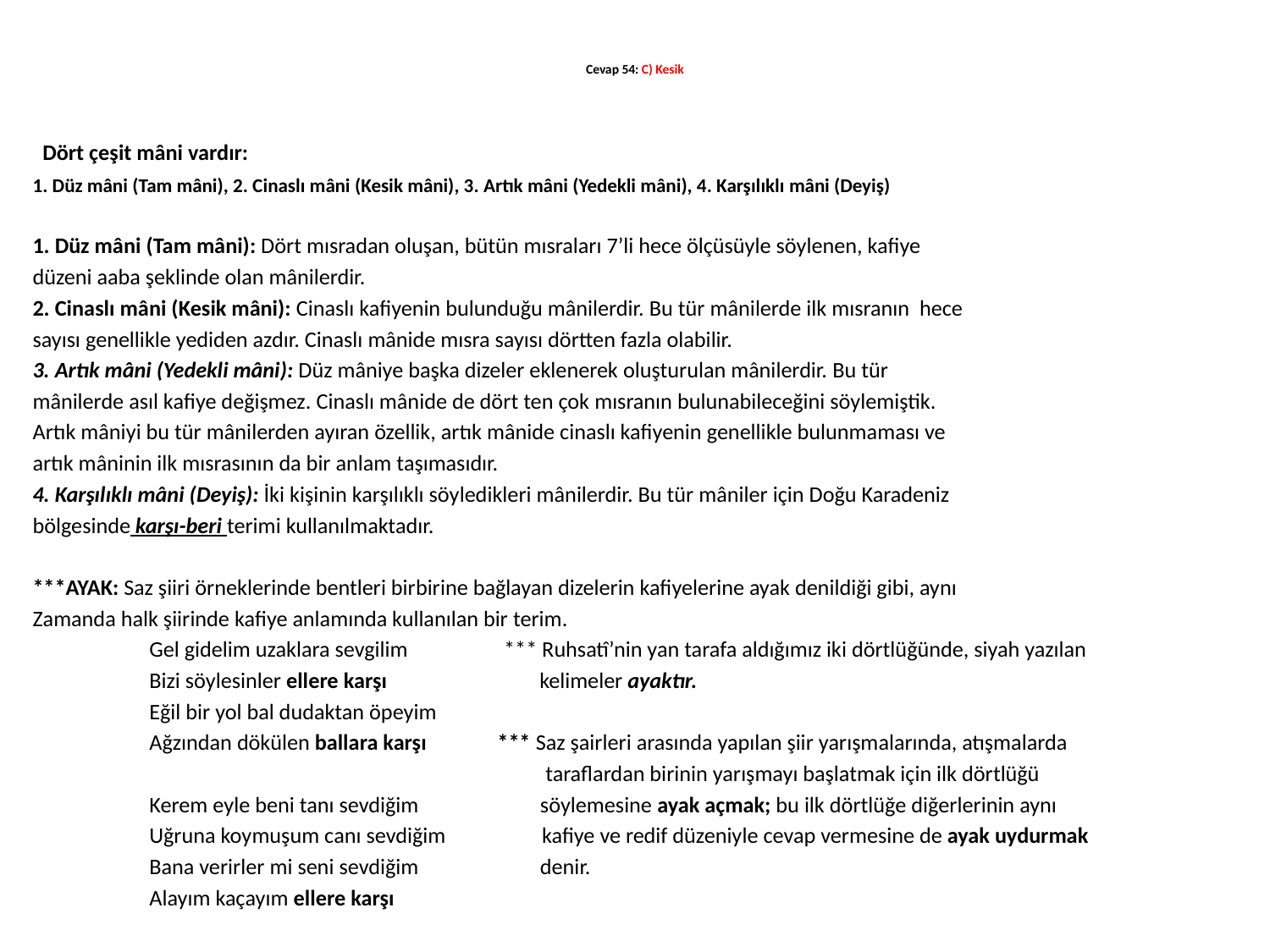

# Cevap 54: C) Kesik
 Dört çeşit mâni vardır:
1. Düz mâni (Tam mâni), 2. Cinaslı mâni (Kesik mâni), 3. Artık mâni (Yedekli mâni), 4. Karşılıklı mâni (Deyiş)

1. Düz mâni (Tam mâni): Dört mısradan oluşan, bütün mısraları 7’li hece ölçüsüyle söylenen, kafiye
düzeni aaba şeklinde olan mânilerdir.
2. Cinaslı mâni (Kesik mâni): Cinaslı kafiyenin bulunduğu mânilerdir. Bu tür mânilerde ilk mısranın  hece
sayısı genellikle yediden azdır. Cinaslı mânide mısra sayısı dörtten fazla olabilir.
3. Artık mâni (Yedekli mâni): Düz mâniye başka dizeler eklenerek oluşturulan mânilerdir. Bu tür
mânilerde asıl kafiye değişmez. Cinaslı mânide de dört ten çok mısranın bulunabileceğini söylemiştik.
Artık mâniyi bu tür mânilerden ayıran özellik, artık mânide cinaslı kafiyenin genellikle bulunmaması ve
artık mâninin ilk mısrasının da bir anlam taşımasıdır.
4. Karşılıklı mâni (Deyiş): İki kişinin karşılıklı söyledikleri mânilerdir. Bu tür mâniler için Doğu Karadeniz
bölgesinde karşı-beri terimi kullanılmaktadır.

***AYAK: Saz şiiri örneklerinde bentleri birbirine bağlayan dizelerin kafiyelerine ayak denildiği gibi, aynı
Zamanda halk şiirinde kafiye anlamında kullanılan bir terim.
                       Gel gidelim uzaklara sevgilim                   *** Ruhsatî’nin yan tarafa aldığımız iki dörtlüğünde, siyah yazılan
                       Bizi söylesinler ellere karşı                              kelimeler ayaktır.
                       Eğil bir yol bal dudaktan öpeyim
                       Ağzından dökülen ballara karşı              *** Saz şairleri arasında yapılan şiir yarışmalarında, atışmalarda
                                                                                                     taraflardan birinin yarışmayı başlatmak için ilk dörtlüğü
                       Kerem eyle beni tanı sevdiğim                        söylemesine ayak açmak; bu ilk dörtlüğe diğerlerinin aynı
                       Uğruna koymuşum canı sevdiğim                   kafiye ve redif düzeniyle cevap vermesine de ayak uydurmak
                       Bana verirler mi seni sevdiğim                        denir.
                       Alayım kaçayım ellere karşı